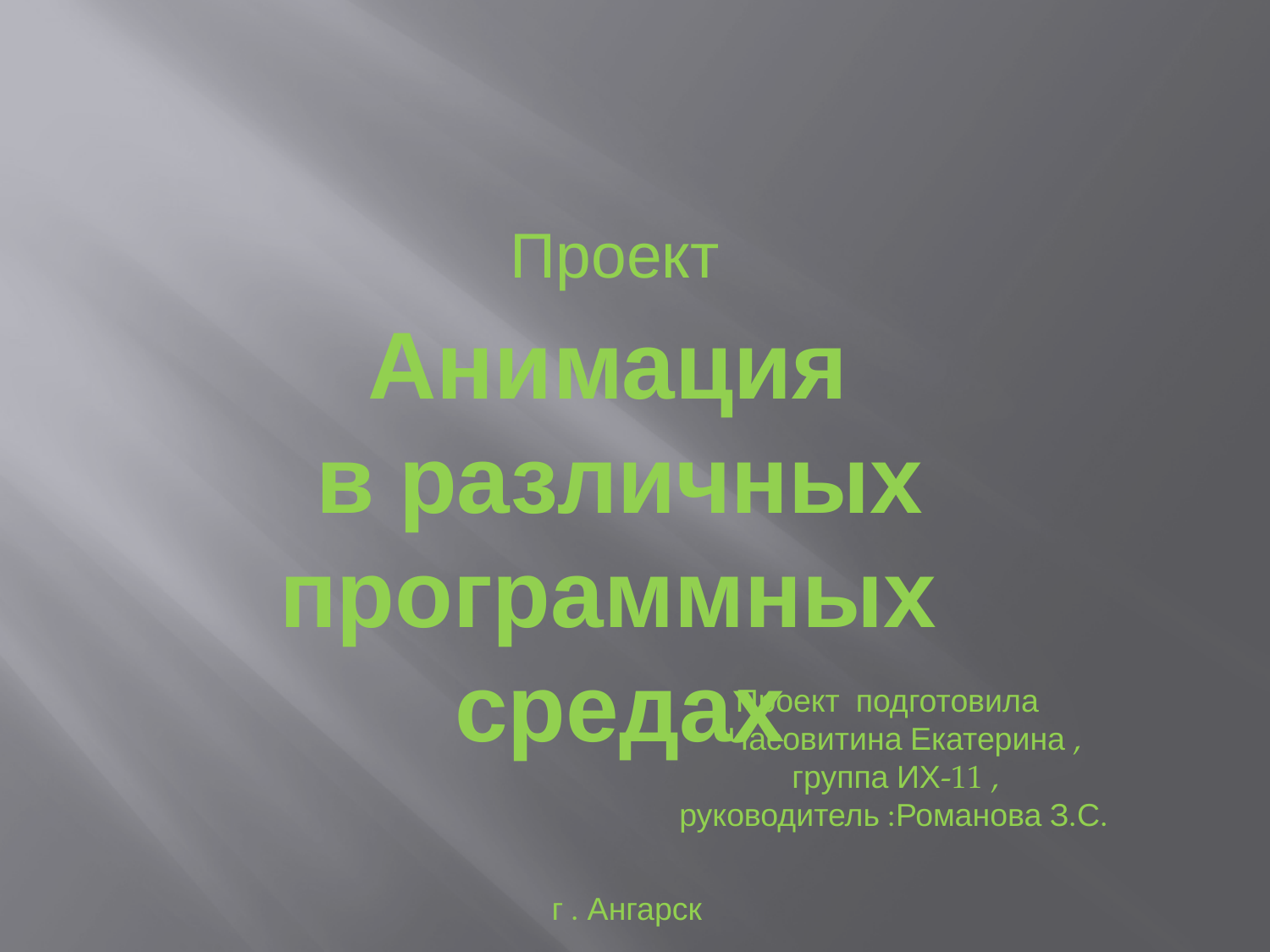

Проект
Анимация
в различных программных
средах
                           Проект  подготовила
                          Часовитина Екатерина ,
                                  группа ИХ-11 ,
                    руководитель :Романова З.С.
              г . Ангарск